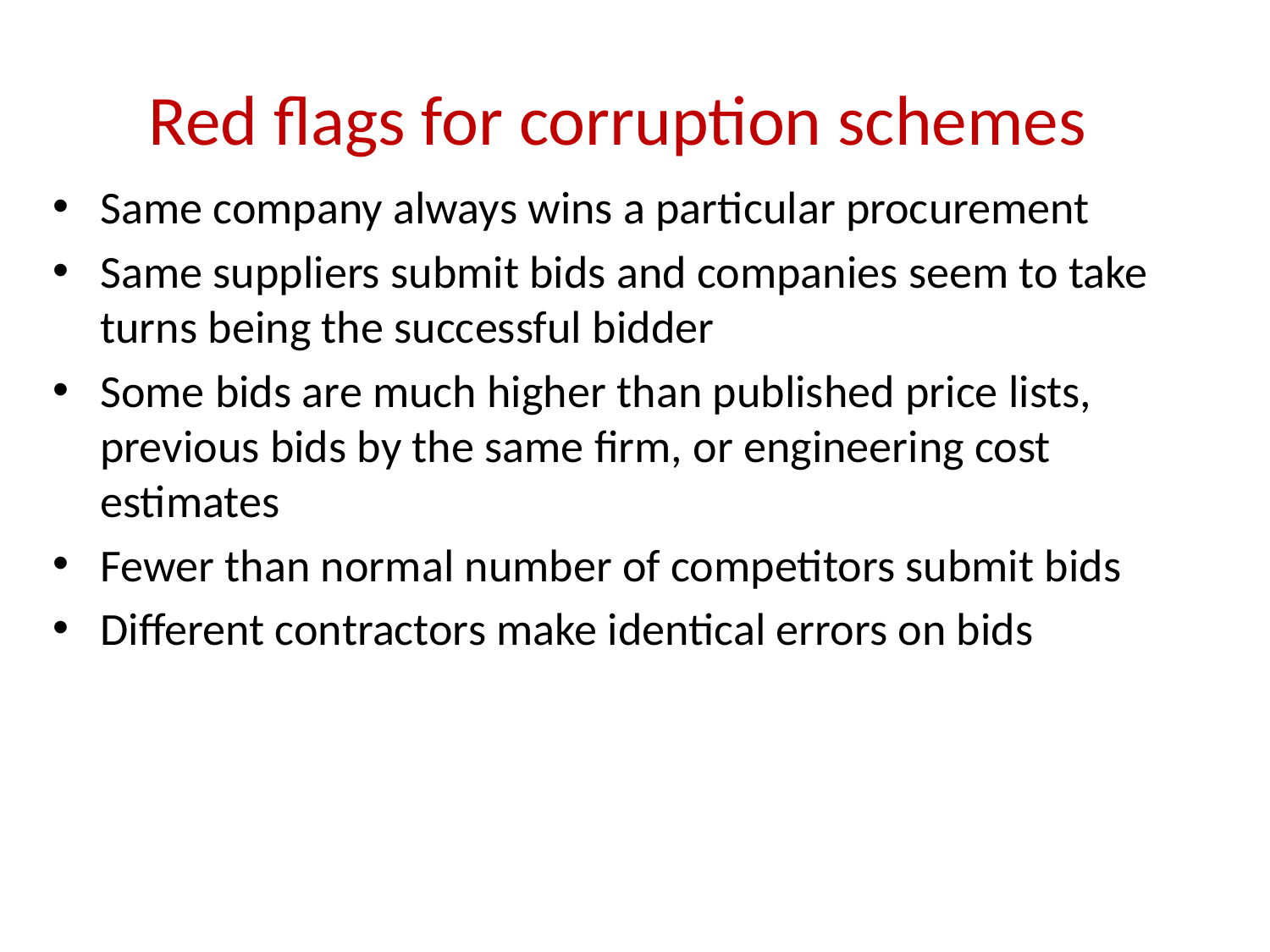

# Red flags for corruption schemes
Same company always wins a particular procurement
Same suppliers submit bids and companies seem to take turns being the successful bidder
Some bids are much higher than published price lists, previous bids by the same firm, or engineering cost estimates
Fewer than normal number of competitors submit bids
Different contractors make identical errors on bids